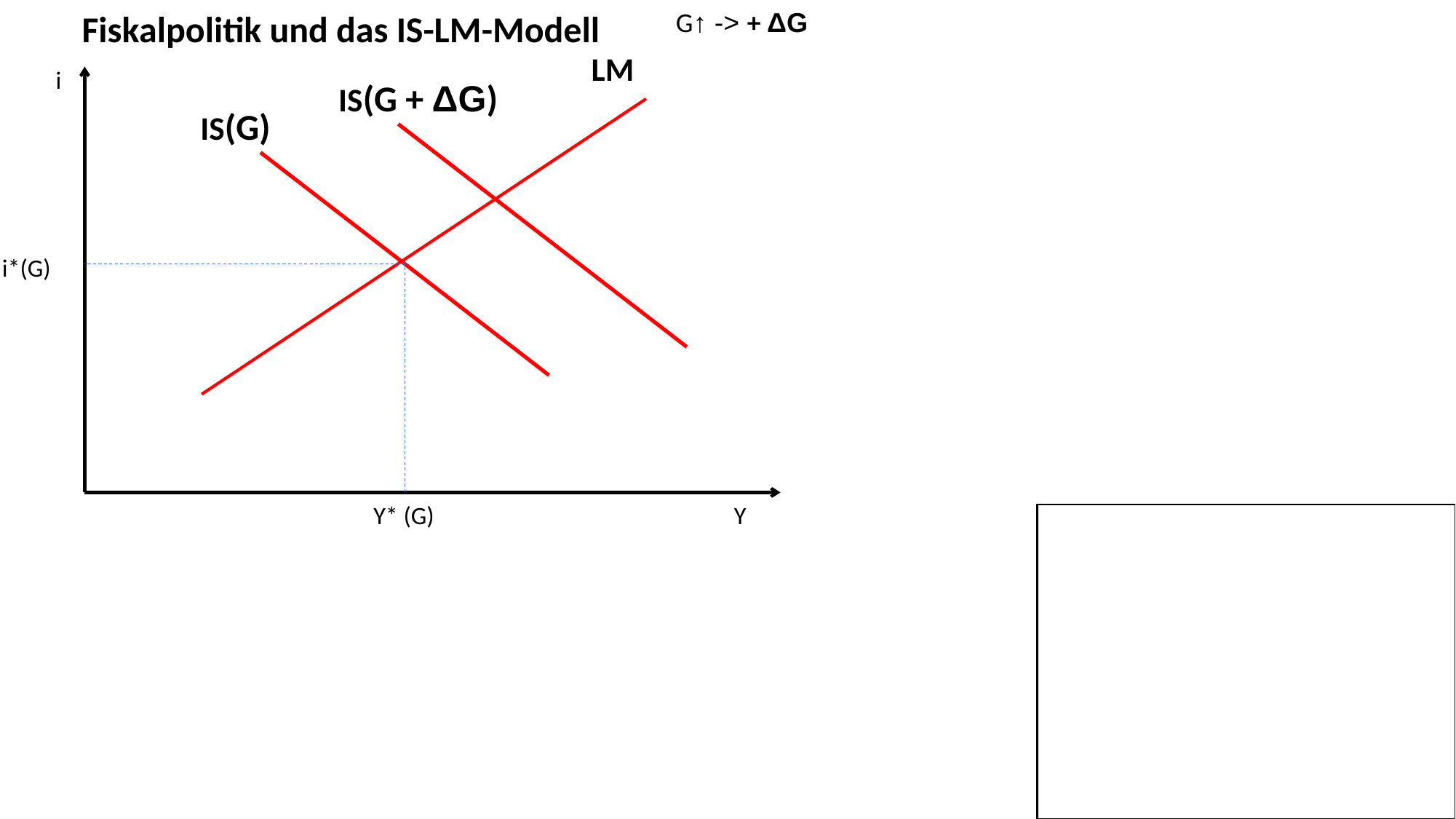

G↑ -> + ΔG

Fiskalpolitik und das IS-LM-Modell
LM
i
IS(G + ΔG)
IS(G)
i*(G)
Y* (G)
Y